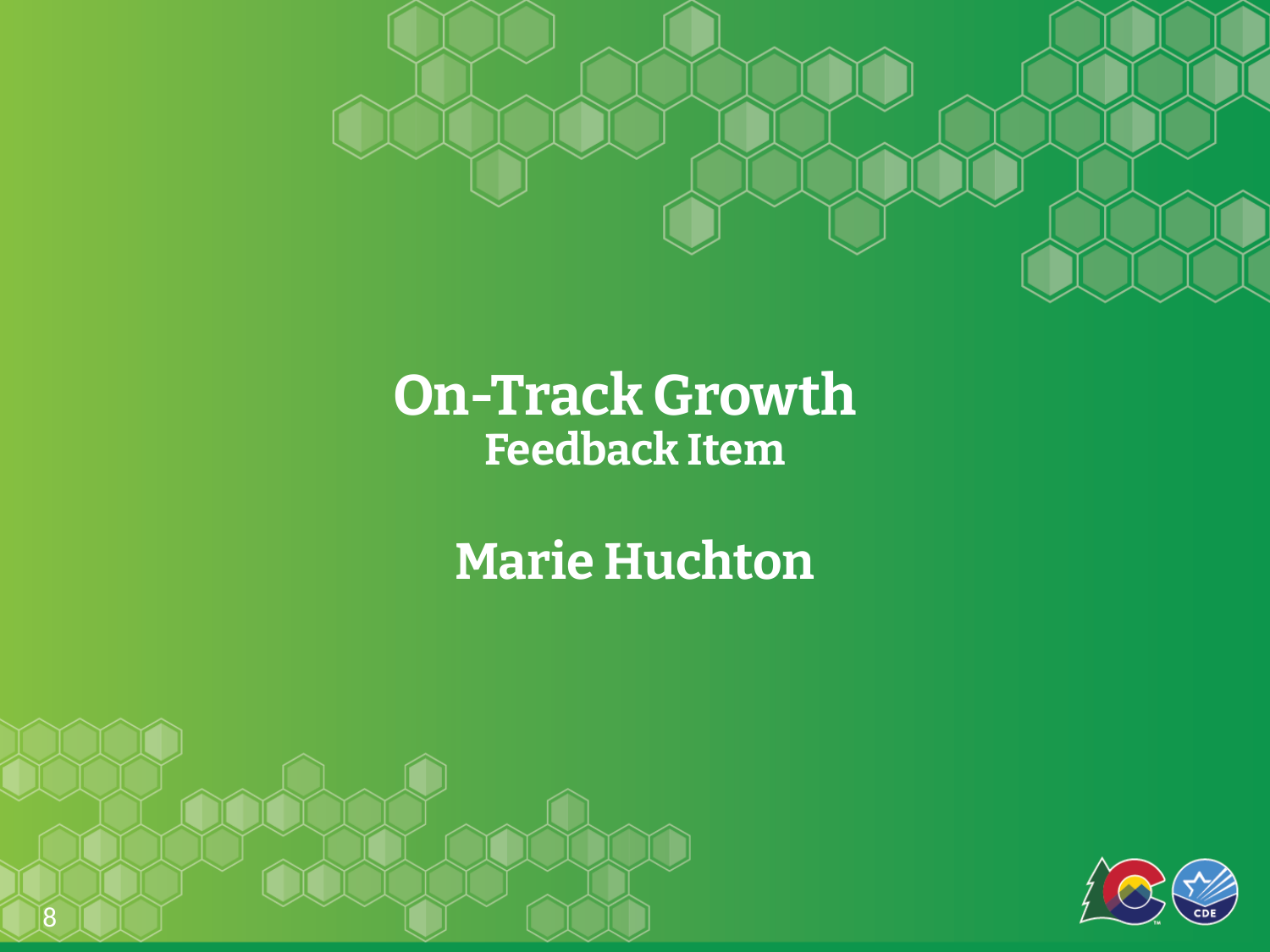

# On-Track Growth Feedback Item Marie Huchton
8